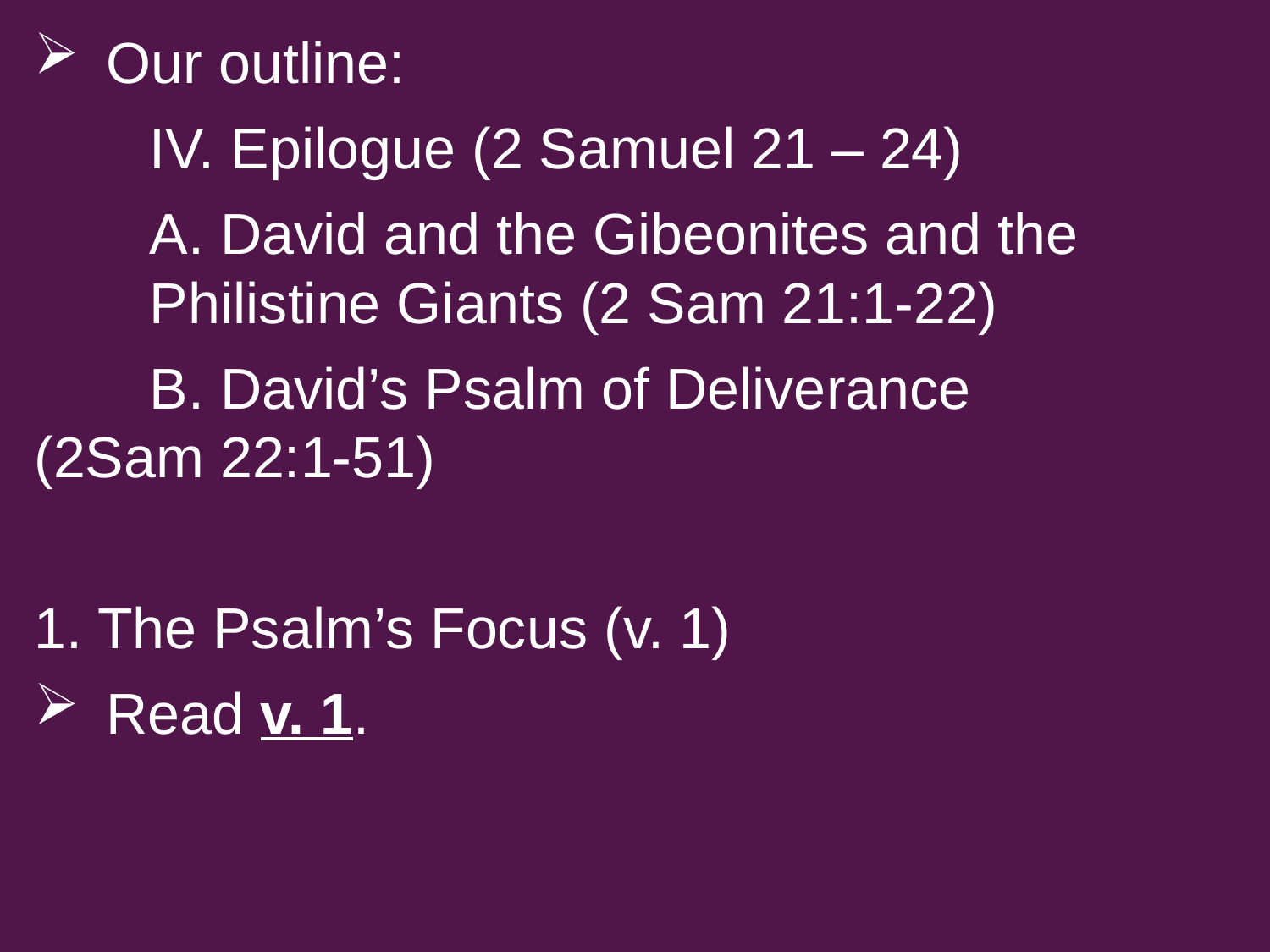

Our outline:
		IV. Epilogue (2 Samuel 21 – 24)
								A. David and the Gibeonites and the 											Philistine Giants (2 Sam 21:1-22)
								B. David’s Psalm of Deliverance 												(2Sam 22:1-51)

1. The Psalm’s Focus (v. 1)
Read v. 1.